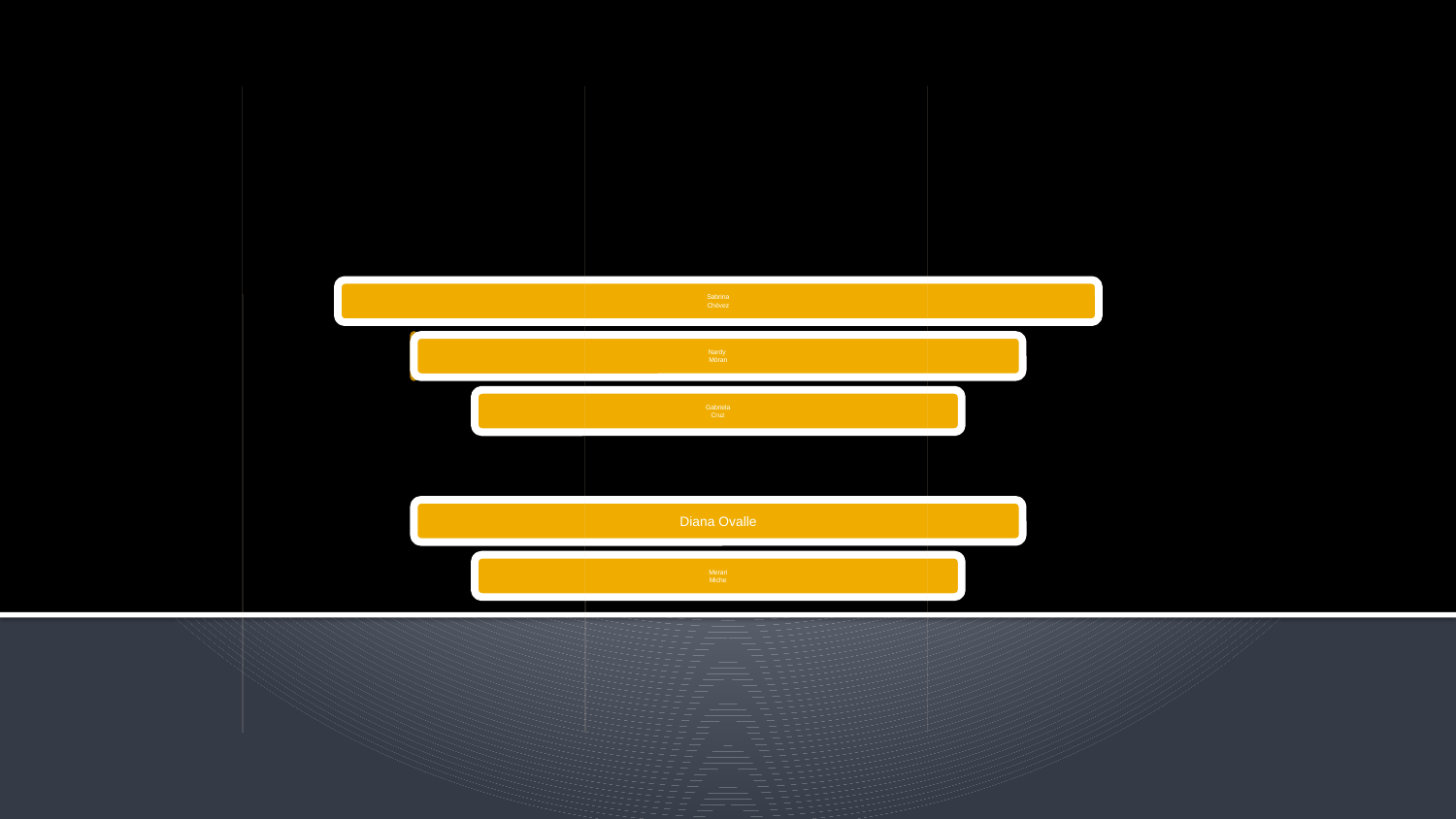

Sabrina
Chévez
Nardy
Móran
Gabriela
Cruz
Diana Ovalle
Merari
Miche